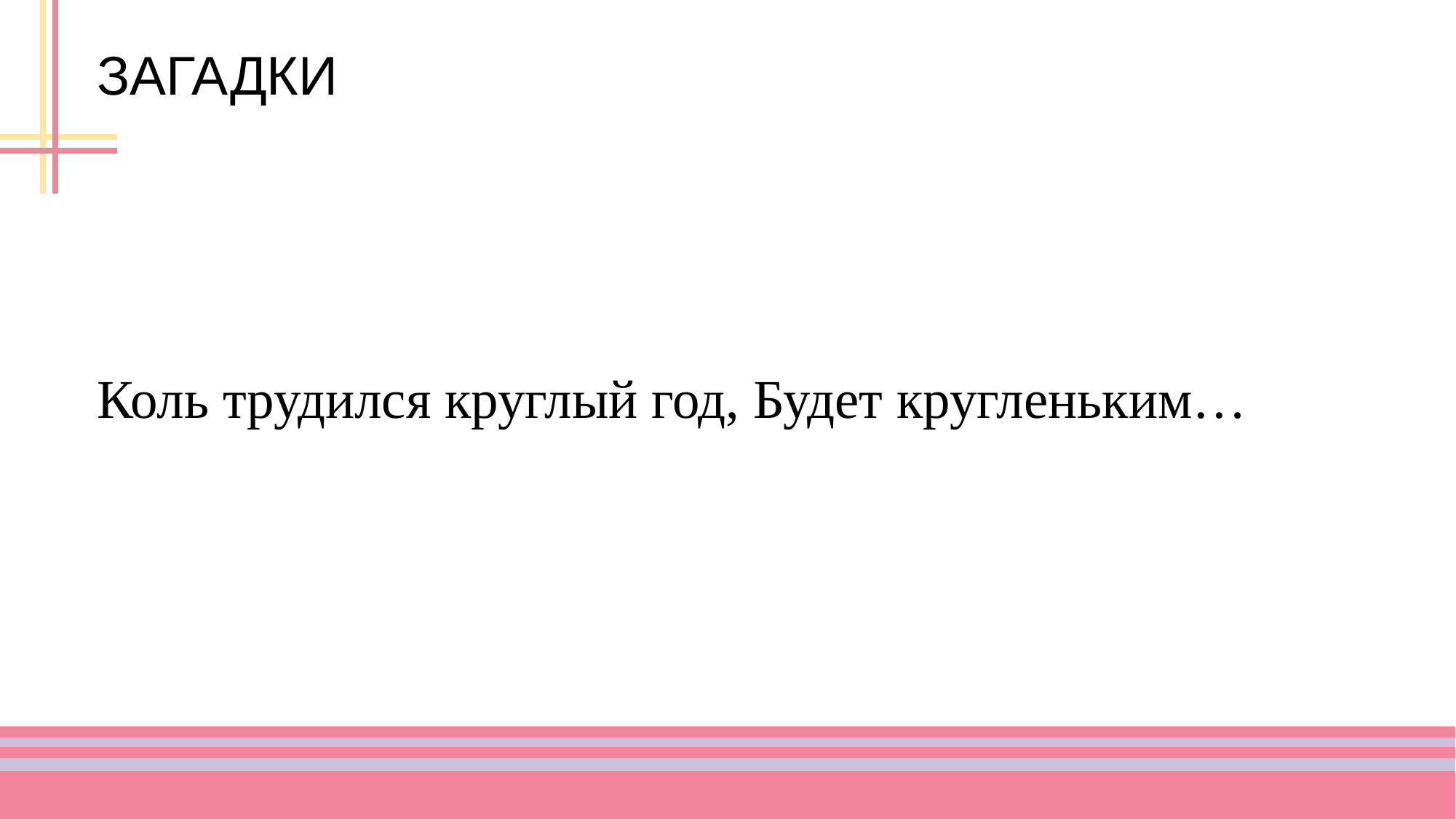

# ЗАГАДКИ

Коль трудился круглый год, Будет кругленьким…
8